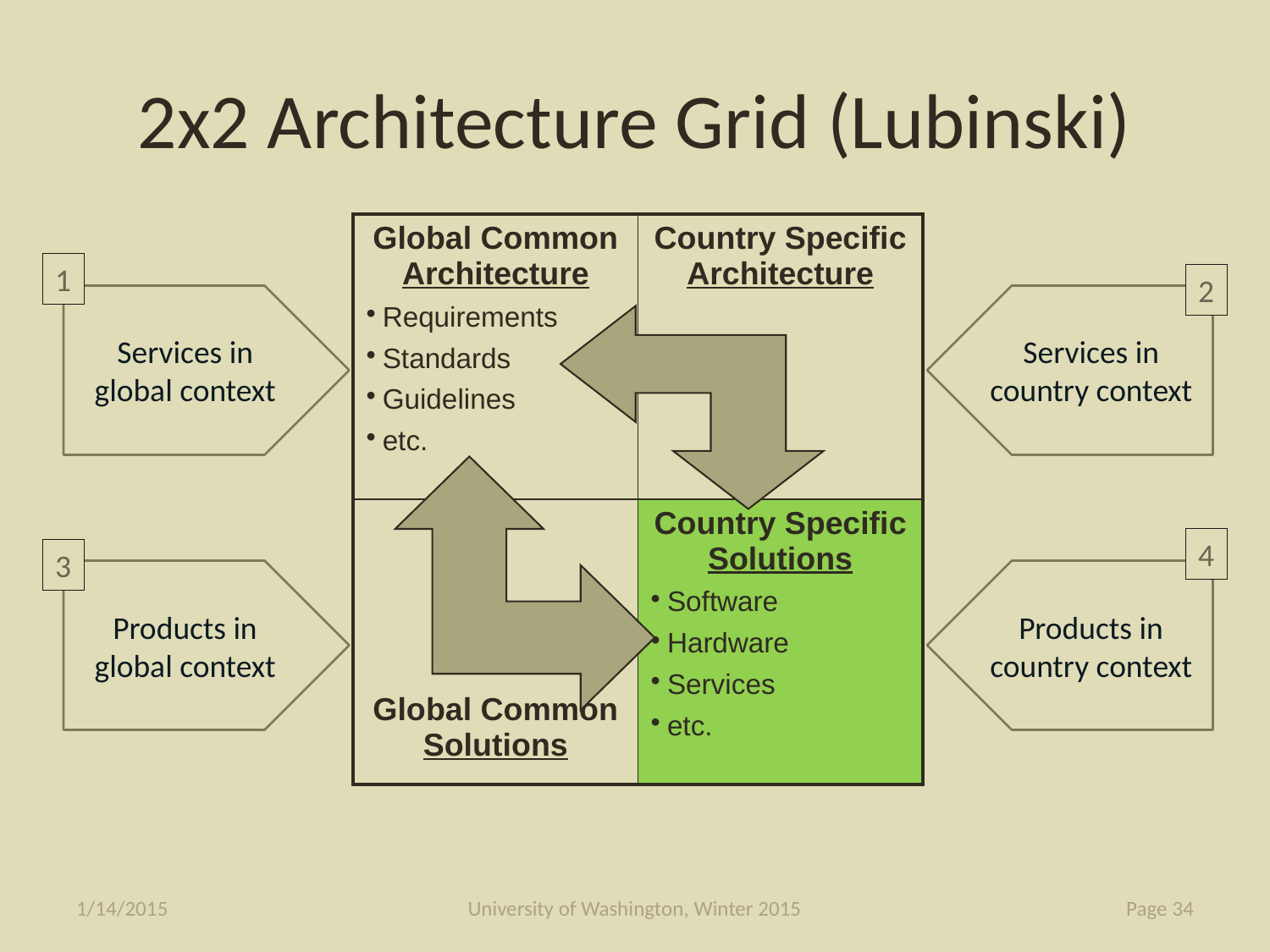

# 2x2 Architecture Grid (Lubinski)
| Global Common Architecture Requirements Standards Guidelines etc. | Country Specific Architecture |
| --- | --- |
| Global Common Solutions | Country Specific Solutions Software Hardware Services etc. |
1
2

Services in global context
Services in country context

4
3
Products in global context
Products in country context
1/14/2015
University of Washington, Winter 2015
Page 34